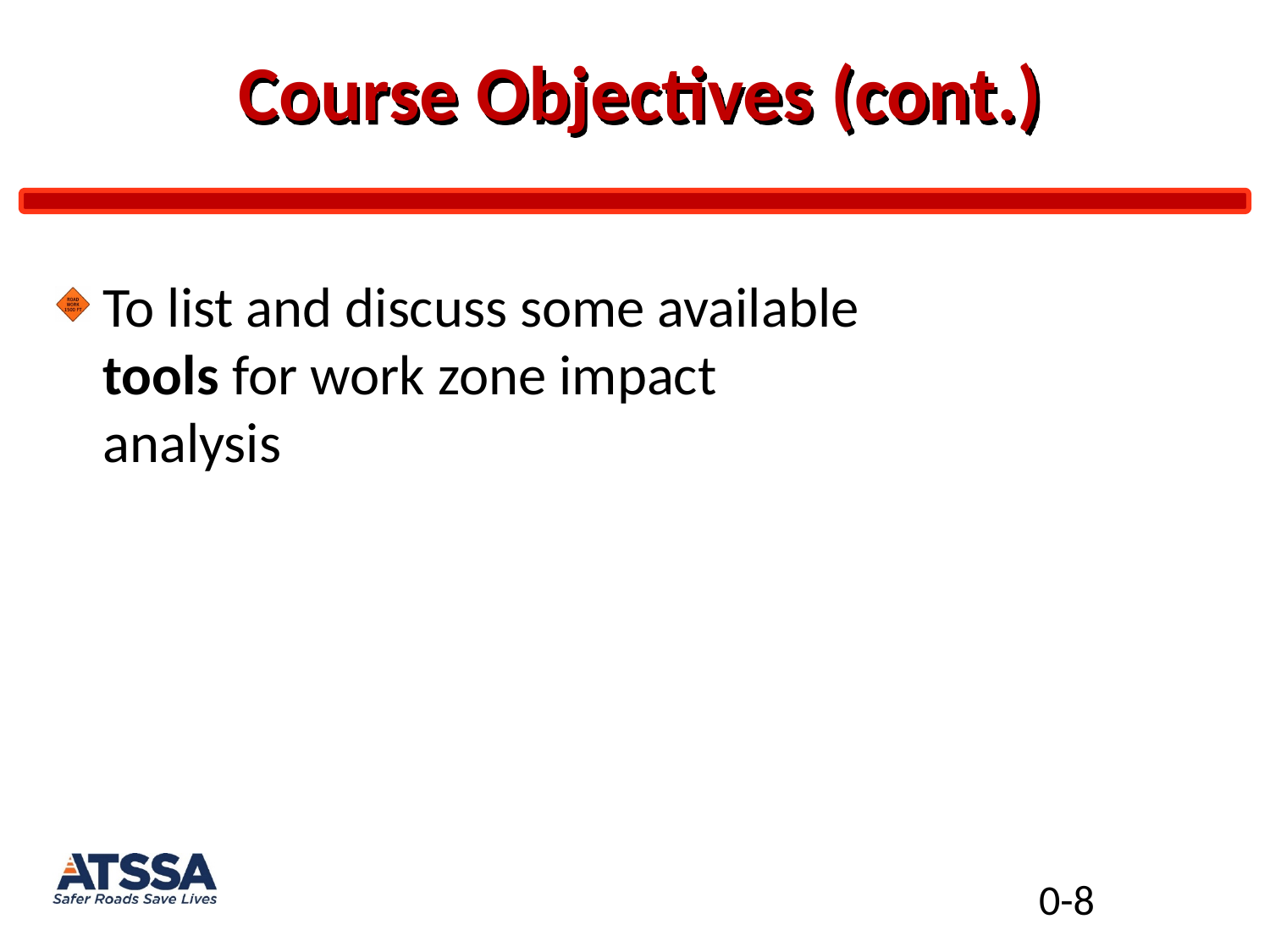

# Course Objectives (cont.)
To list and discuss some available tools for work zone impact analysis